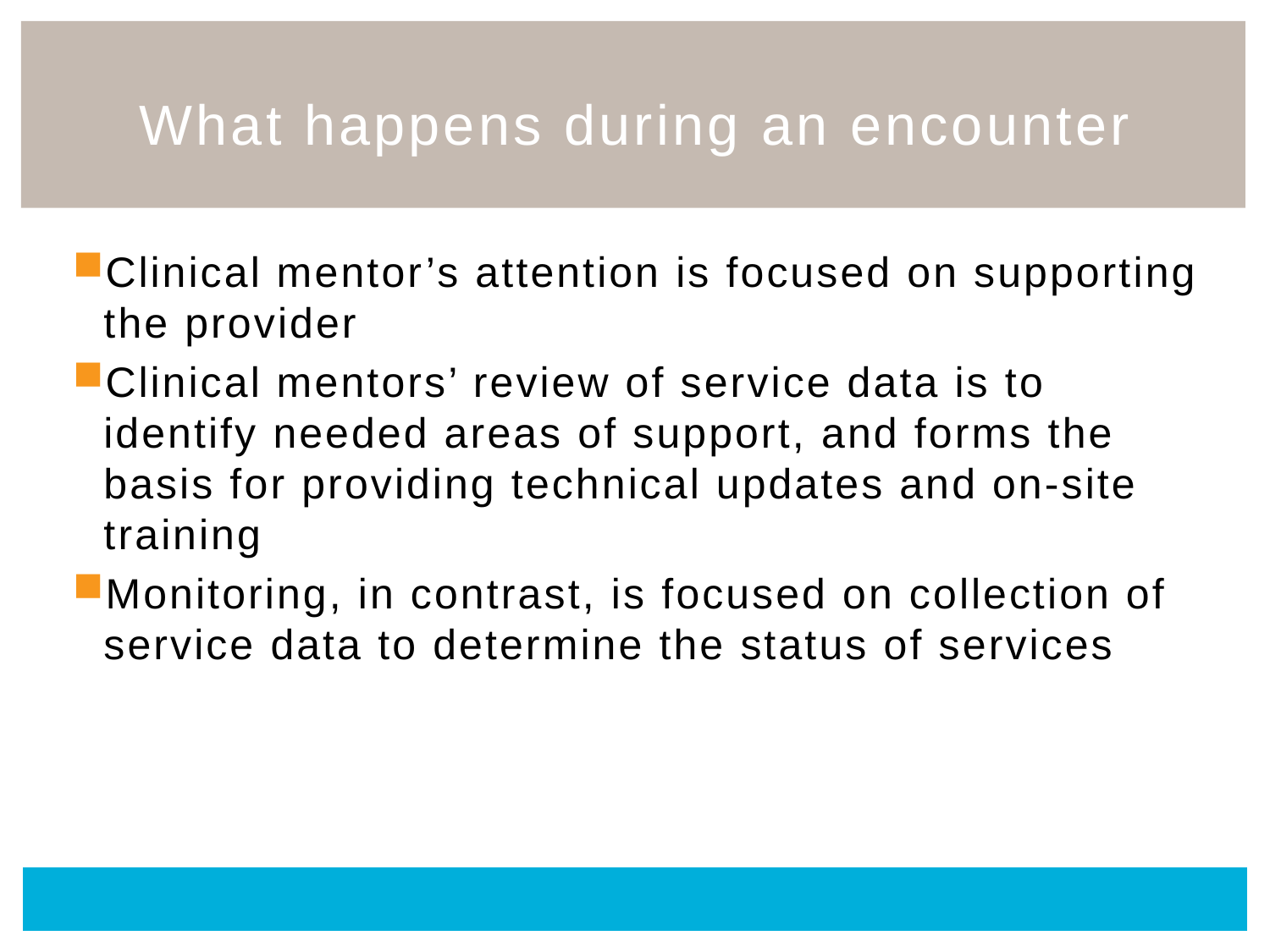

# What happens during an encounter
Clinical mentor’s attention is focused on supporting the provider
Clinical mentors’ review of service data is to identify needed areas of support, and forms the basis for providing technical updates and on-site training
Monitoring, in contrast, is focused on collection of service data to determine the status of services